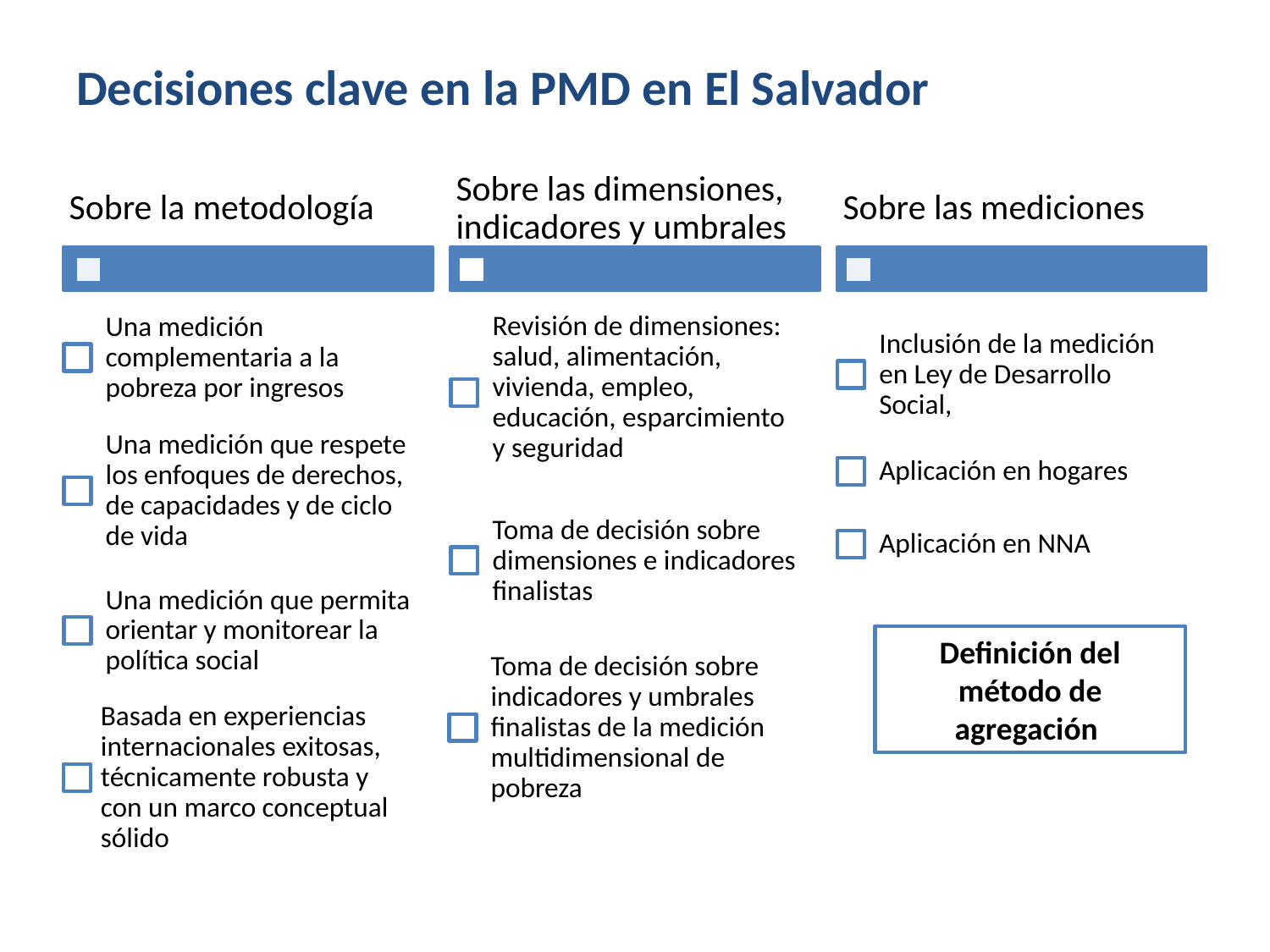

# Decisiones clave en la PMD en El Salvador
Sobre la metodología
Una medición complementaria a la pobreza por ingresos
Una medición que respete los enfoques de derechos, de capacidades y de ciclo de vida
Una medición que permita orientar y monitorear la política social
Basada en experiencias internacionales exitosas, técnicamente robusta y con un marco conceptual sólido
Sobre las dimensiones, indicadores y umbrales
Revisión de dimensiones: salud, alimentación, vivienda, empleo, educación, esparcimiento y seguridad
Toma de decisión sobre dimensiones e indicadores finalistas
Toma de decisión sobre indicadores y umbrales finalistas de la medición multidimensional de pobreza
Sobre las mediciones
Inclusión de la medición en Ley de Desarrollo Social,
Aplicación en hogares
Aplicación en NNA
Definición del método de agregación